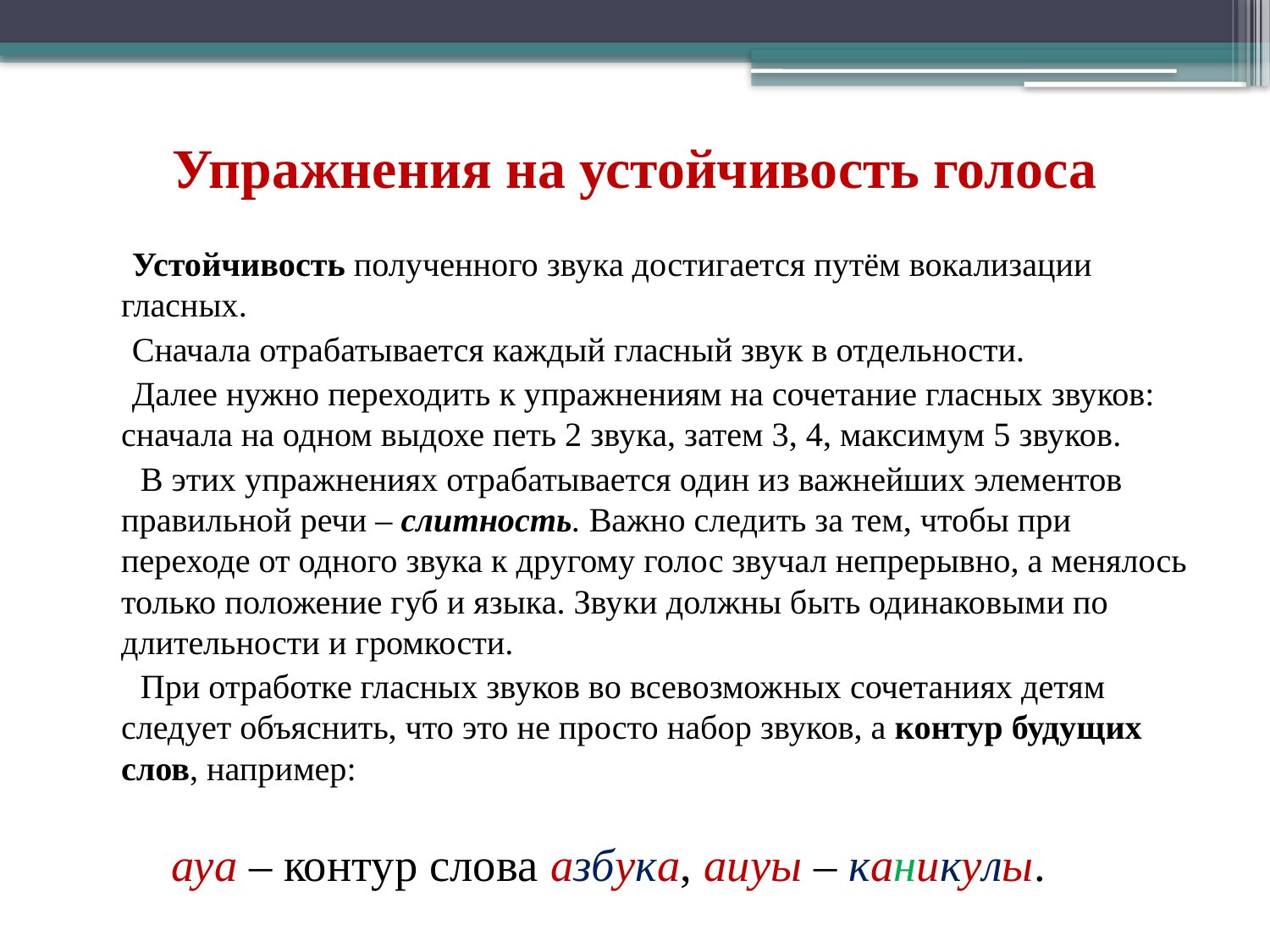

# Упражнения на устойчивость голоса
     Устойчивость полученного звука достигается путём вокализации гласных.
     Сначала отрабатывается каждый гласный звук в отдельности.
     Далее нужно переходить к упражнениям на сочетание гласных звуков: сначала на одном выдохе петь 2 звука, затем 3, 4, максимум 5 звуков.
      В этих упражнениях отрабатывается один из важнейших элементов правильной речи – слитность. Важно следить за тем, чтобы при переходе от одного звука к другому голос звучал непрерывно, а менялось только положение губ и языка. Звуки должны быть одинаковыми по длительности и громкости.
      При отработке гласных звуков во всевозможных сочетаниях детям следует объяснить, что это не просто набор звуков, а контур будущих слов, например:

       ауа – контур слова азбука, аиуы – каникулы.